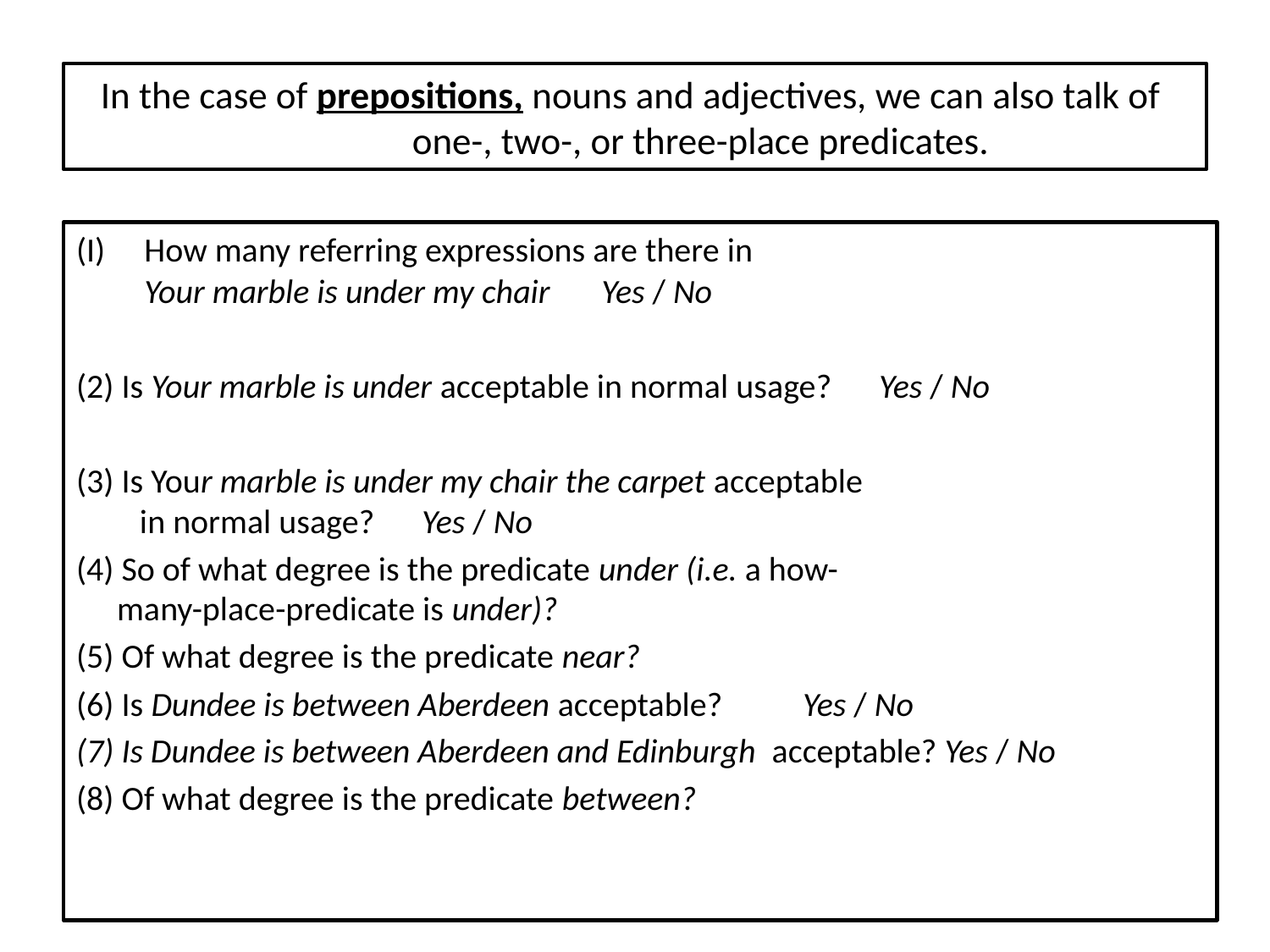

# In the case of prepositions, nouns and adjectives, we can also talk of one-, two-, or three-place predicates.
How many referring expressions are there in
Your marble is under my chair 			Yes / No

(2) Is Your marble is under acceptable in normal usage? 	Yes / No

(3) Is Your marble is under my chair the carpet acceptable
   in normal usage? 					Yes / No
(4) So of what degree is the predicate under (i.e. a how-
many-place-predicate is under)?
(5) Of what degree is the predicate near?
(6) Is Dundee is between Aberdeen acceptable? 		Yes / No
(7) Is Dundee is between Aberdeen and Edinburgh  acceptable? Yes / No
(8) Of what degree is the predicate between?